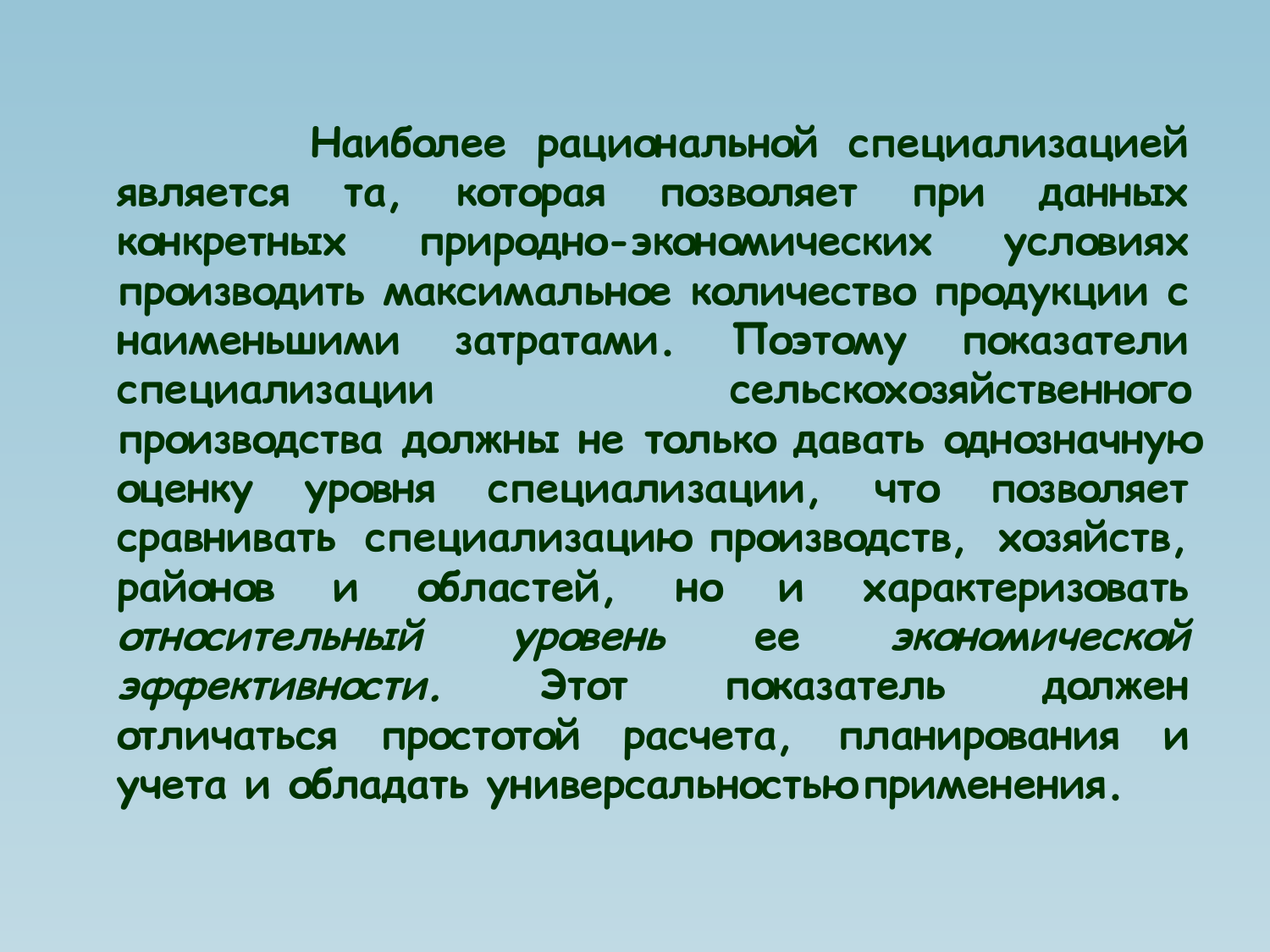

Наиболее рациональной специализацией является та, которая позволяет при данных конкретных природно-экономических условиях производить максимальное количество продукции с наименьшими затратами. Поэтому показатели специализации сельскохозяйственного производства должны не только давать однозначную оценку уровня специализации, что позволяет сравнивать специализацию производств, хозяйств, районов и областей, но и характеризовать относительный уровень ее экономической эффективности. Этот показатель должен отличаться простотой расчета, планирования и учета и обладать универсальностью применения.